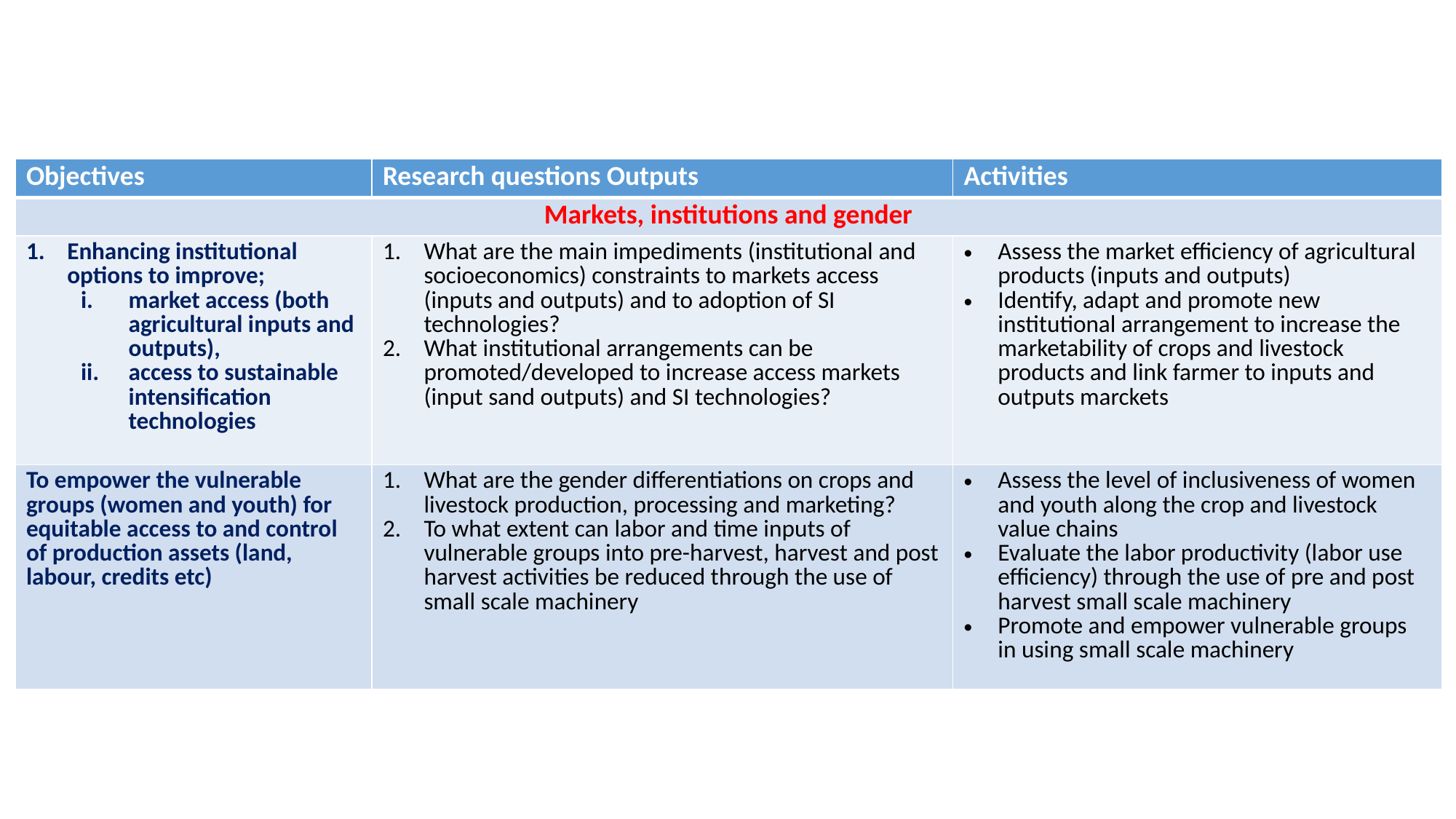

| Objectives | Research questions Outputs | Activities |
| --- | --- | --- |
| Markets, institutions and gender |  |  |
| Enhancing institutional options to improve; market access (both agricultural inputs and outputs), access to sustainable intensification technologies | What are the main impediments (institutional and socioeconomics) constraints to markets access (inputs and outputs) and to adoption of SI technologies? What institutional arrangements can be promoted/developed to increase access markets (input sand outputs) and SI technologies? | Assess the market efficiency of agricultural products (inputs and outputs) Identify, adapt and promote new institutional arrangement to increase the marketability of crops and livestock products and link farmer to inputs and outputs marckets |
| To empower the vulnerable groups (women and youth) for equitable access to and control of production assets (land, labour, credits etc) | What are the gender differentiations on crops and livestock production, processing and marketing? To what extent can labor and time inputs of vulnerable groups into pre-harvest, harvest and post harvest activities be reduced through the use of small scale machinery | Assess the level of inclusiveness of women and youth along the crop and livestock value chains Evaluate the labor productivity (labor use efficiency) through the use of pre and post harvest small scale machinery Promote and empower vulnerable groups in using small scale machinery |